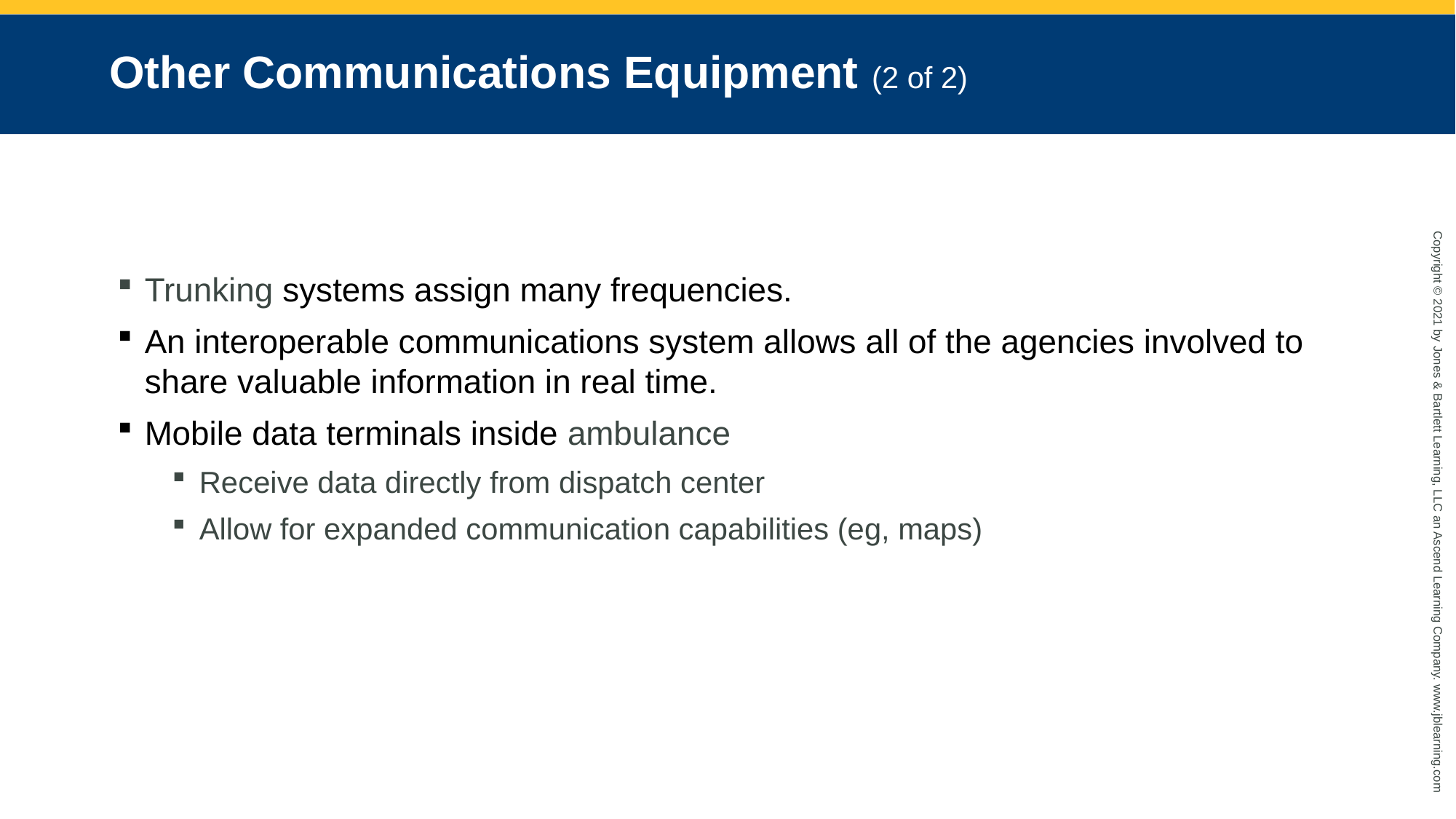

# Other Communications Equipment (2 of 2)
Trunking systems assign many frequencies.
An interoperable communications system allows all of the agencies involved to share valuable information in real time.
Mobile data terminals inside ambulance
Receive data directly from dispatch center
Allow for expanded communication capabilities (eg, maps)